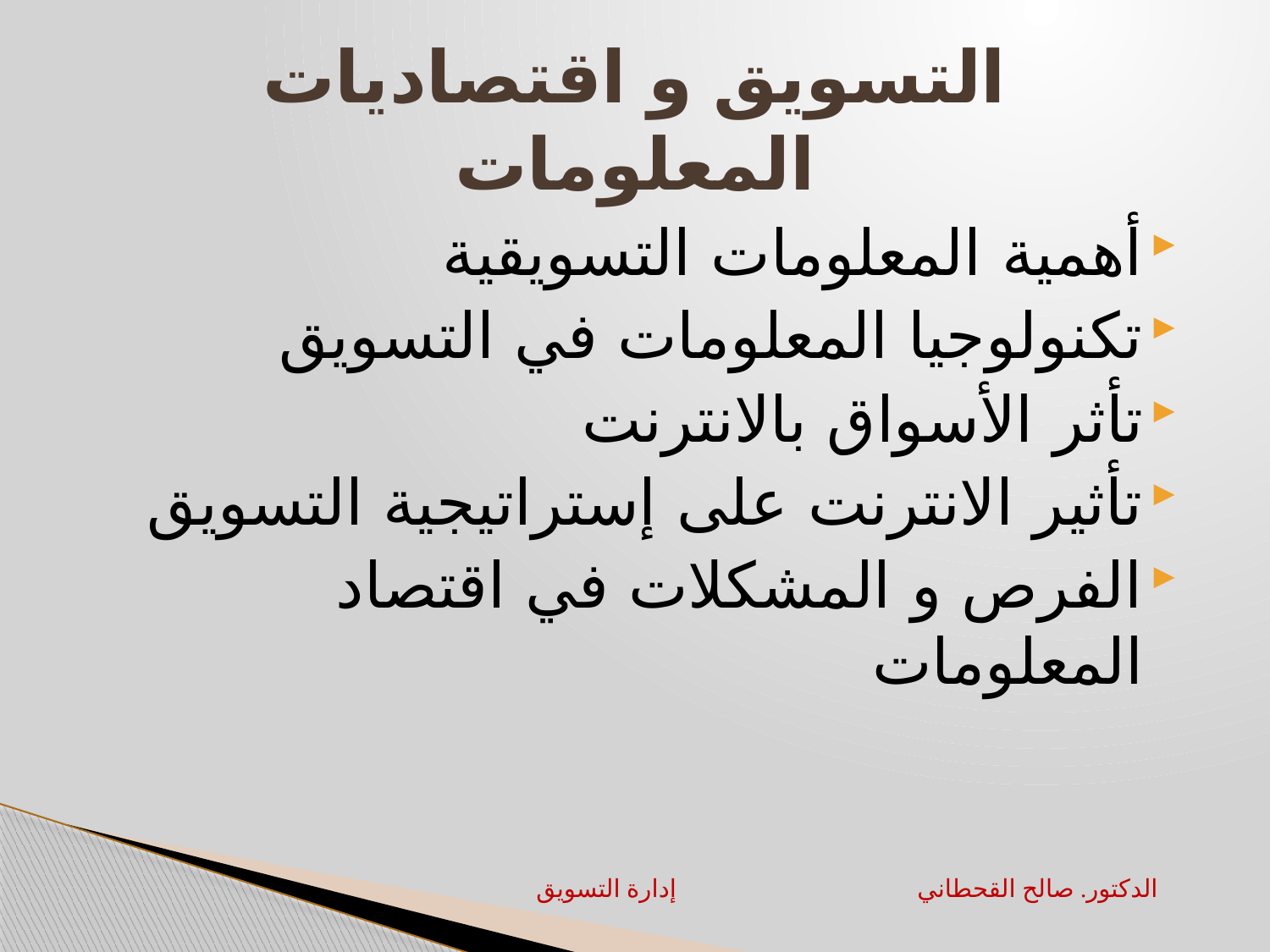

# التسويق و اقتصاديات المعلومات
أهمية المعلومات التسويقية
تكنولوجيا المعلومات في التسويق
تأثر الأسواق بالانترنت
تأثير الانترنت على إستراتيجية التسويق
الفرص و المشكلات في اقتصاد المعلومات
إدارة التسويق		الدكتور. صالح القحطاني